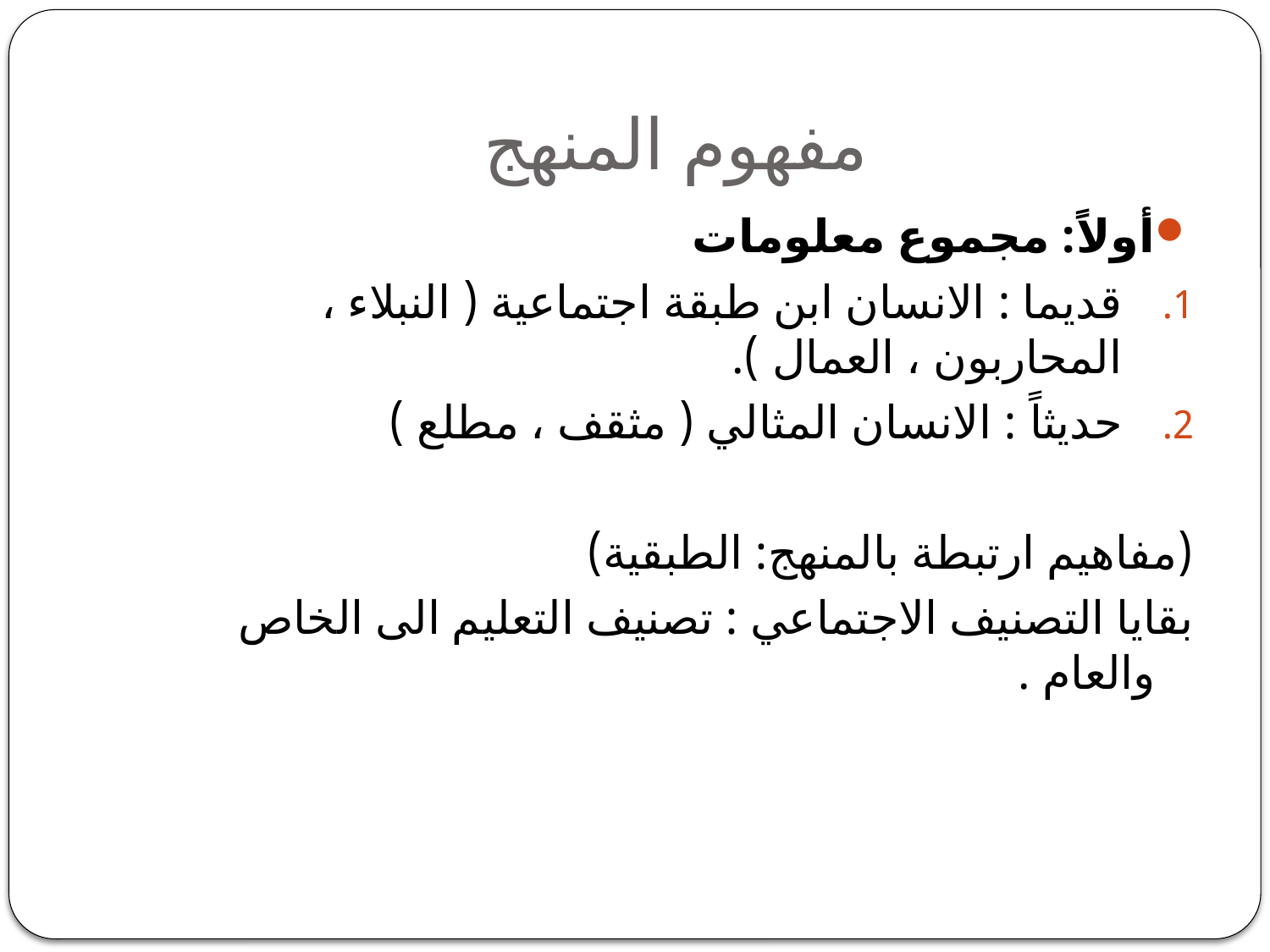

# مفهوم المنهج
أولاً: مجموع معلومات
قديما : الانسان ابن طبقة اجتماعية ( النبلاء ، المحاربون ، العمال ).
حديثاً : الانسان المثالي ( مثقف ، مطلع )

(مفاهيم ارتبطة بالمنهج: الطبقية)
بقايا التصنيف الاجتماعي : تصنيف التعليم الى الخاص والعام .